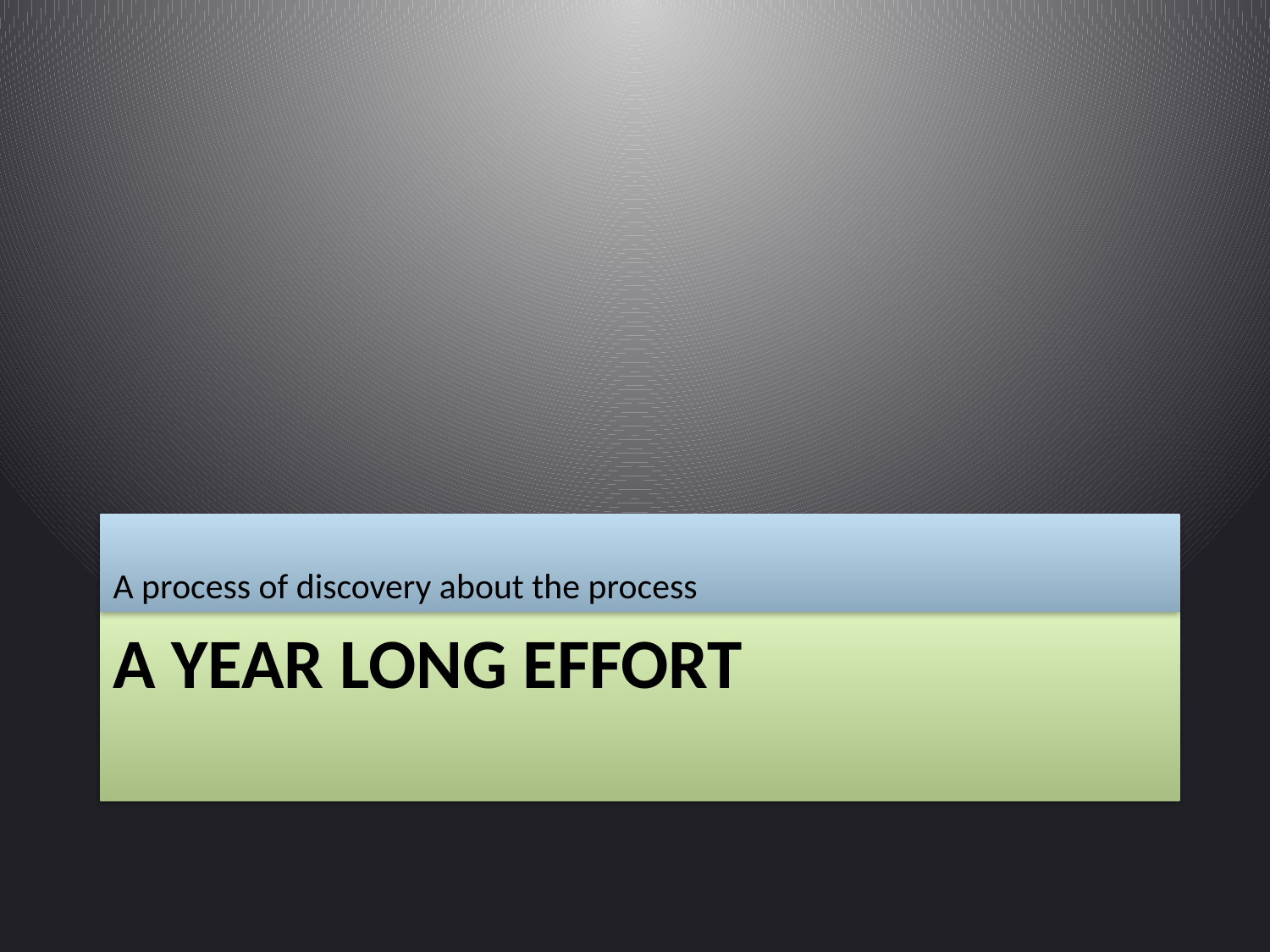

A process of discovery about the process
# A Year long effort